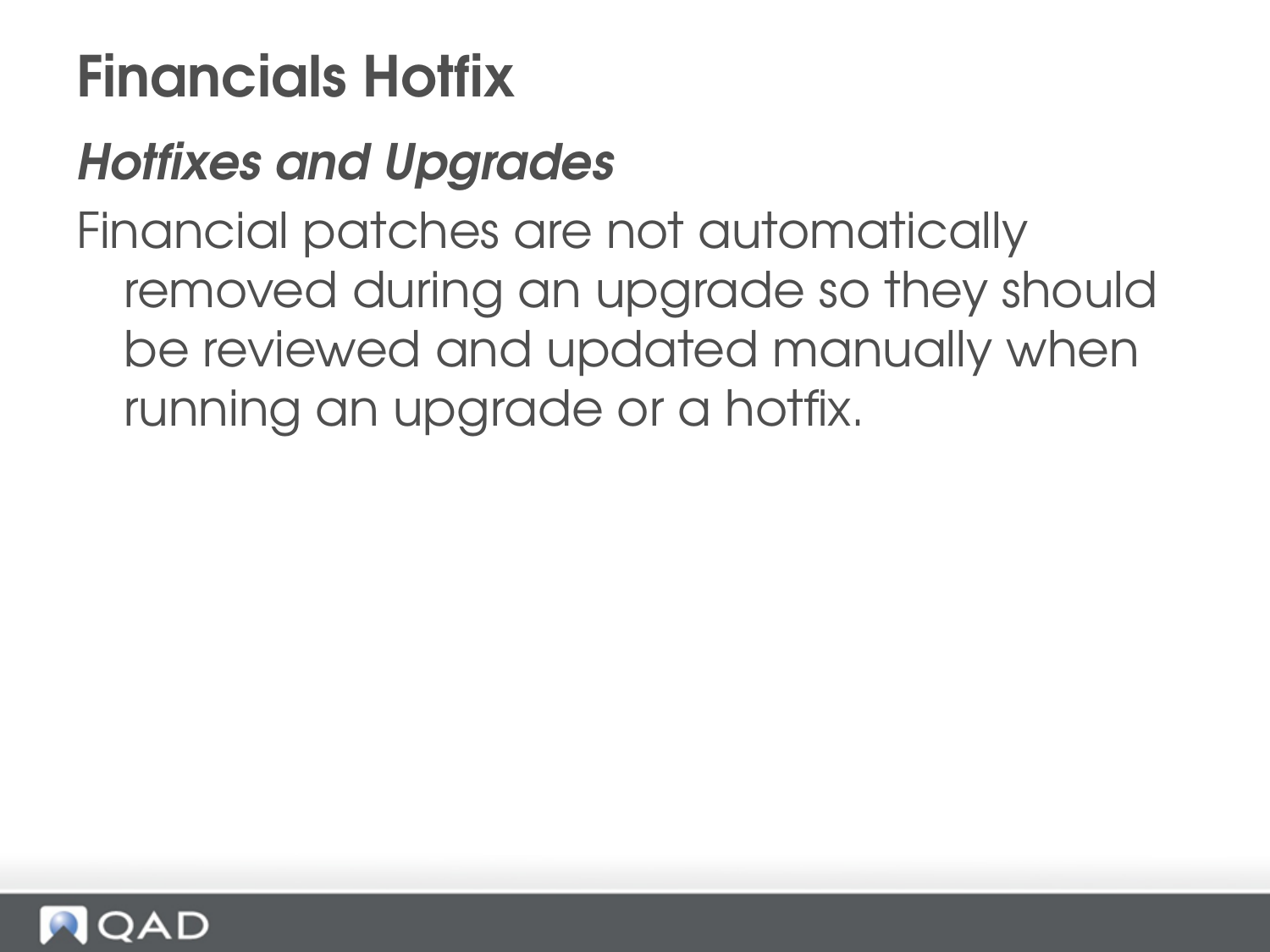

# Financials Hotfix
Hotfixes and Upgrades
Financial patches are not automatically removed during an upgrade so they should be reviewed and updated manually when running an upgrade or a hotfix.